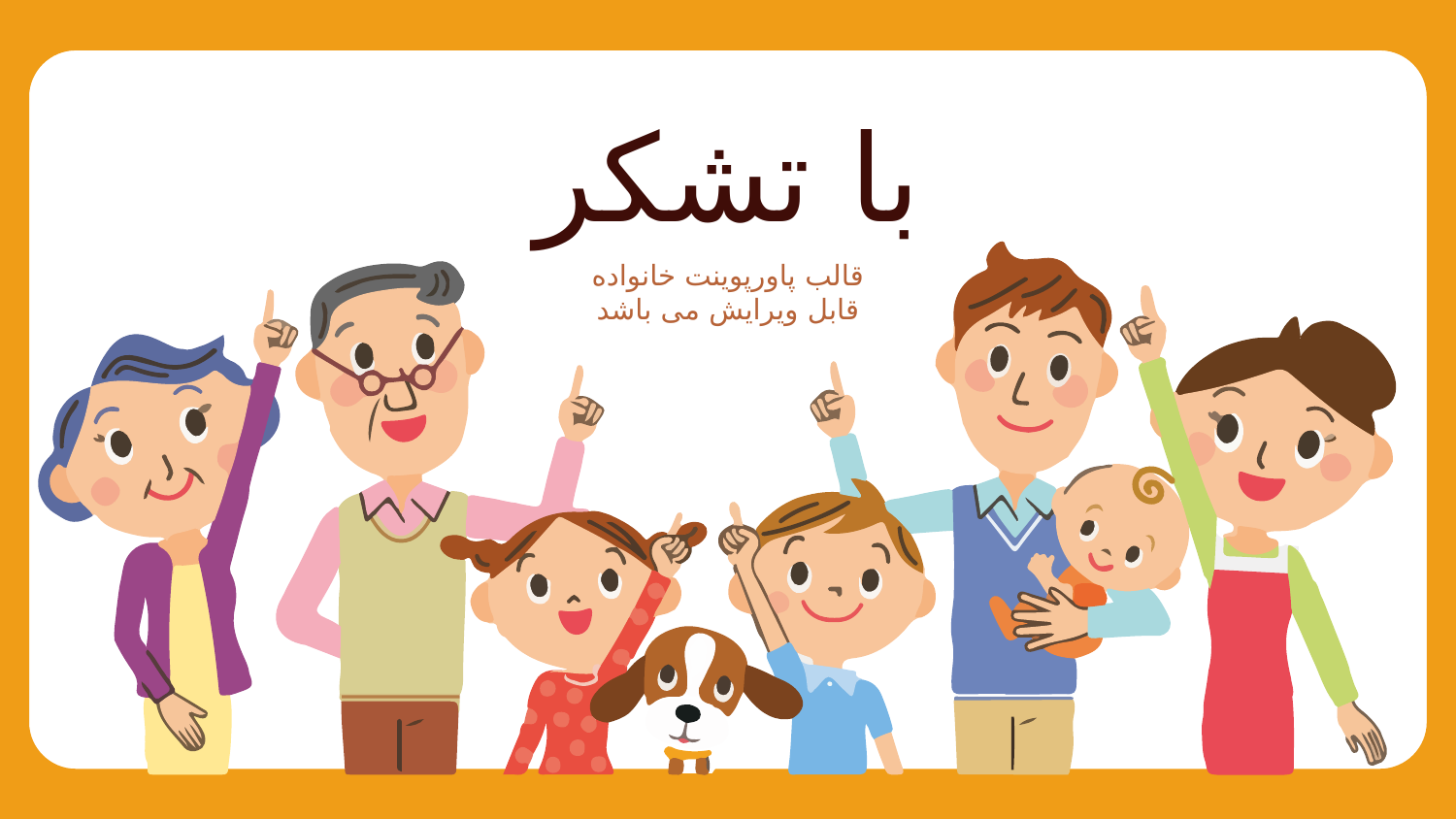

# با تشکر

قالب پاورپوینت خانواده قابل ویرایش می باشد